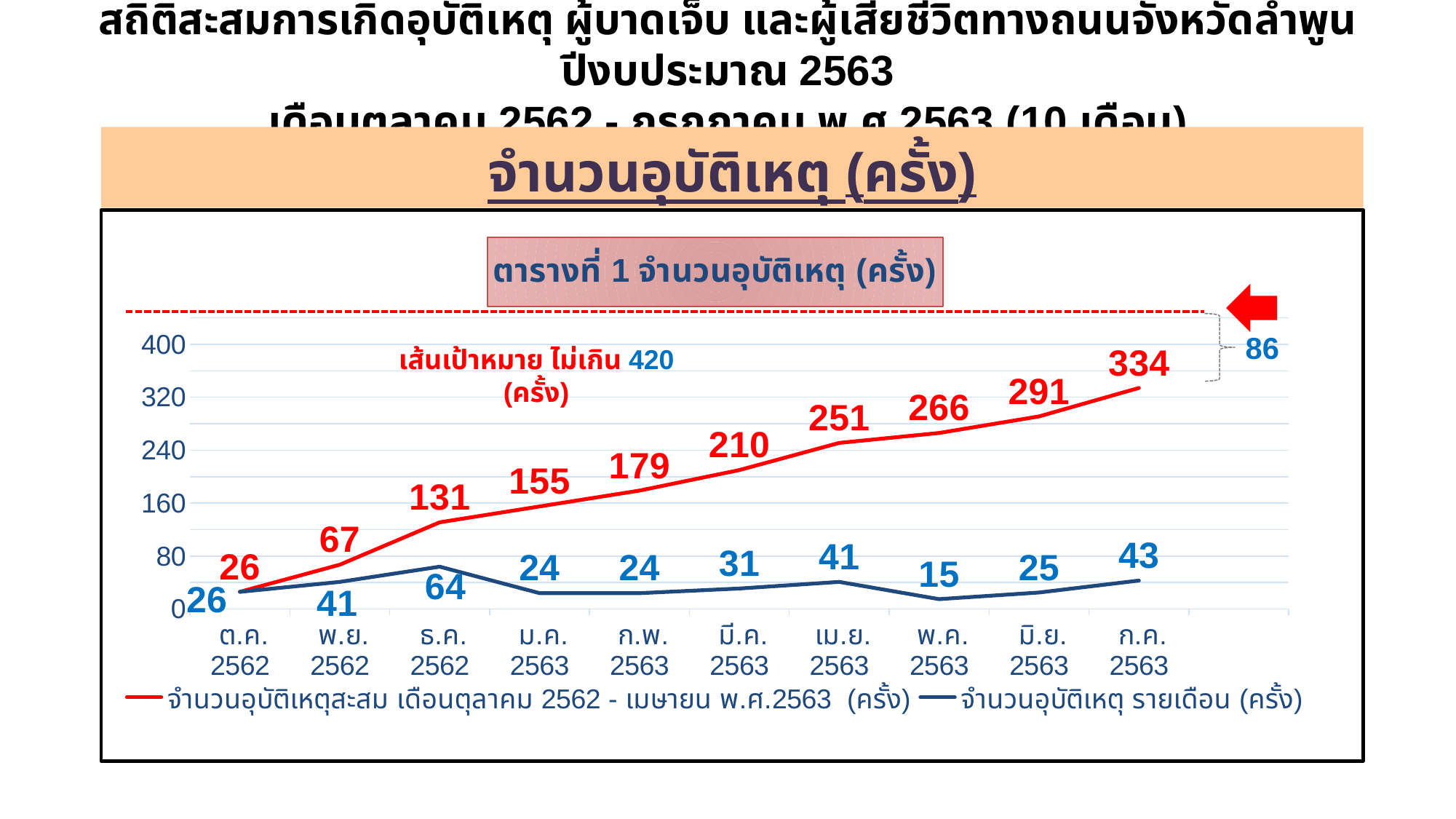

สถิติสะสมการเกิดอุบัติเหตุ ผู้บาดเจ็บ และผู้เสียชีวิตทางถนนจังหวัดลำพูน ปีงบประมาณ 2563
เดือนตุลาคม 2562 - กรกฎาคม พ.ศ.2563 (10 เดือน)
จำนวนอุบัติเหตุ (ครั้ง)

### Chart: ตารางที่ 1 จำนวนอุบัติเหตุ (ครั้ง)

| Category | จำนวนอุบัติเหตุสะสม เดือนตุลาคม 2562 - เมษายน พ.ศ.2563  (ครั้ง)
 | จำนวนอุบัติเหตุ รายเดือน (ครั้ง)
 |
|---|---|---|
|  ต.ค. 2562 | 26.0 | 26.0 |
|  พ.ย. 2562 | 67.0 | 41.0 |
|  ธ.ค. 2562 | 131.0 | 64.0 |
|  ม.ค. 2563 | 155.0 | 24.0 |
|  ก.พ. 2563 | 179.0 | 24.0 |
|  มี.ค. 2563 | 210.0 | 31.0 |
|  เม.ย. 2563 | 251.0 | 41.0 |
|  พ.ค. 2563 | 266.0 | 15.0 |
|  มิ.ย. 2563 | 291.0 | 25.0 |
|  ก.ค. 2563 | 334.0 | 43.0 |

### Chart

| Category | คอลัมน์1 |
|---|---|
| ผลรวม 3 เดือน | 31.19 |
| เป้าหมาย | 68.81 |
86
เส้นเป้าหมาย ไม่เกิน 420 (ครั้ง)
สำนักงานป้องกันและบรรเทาสาธารณภัยจังหวัดลำพูน